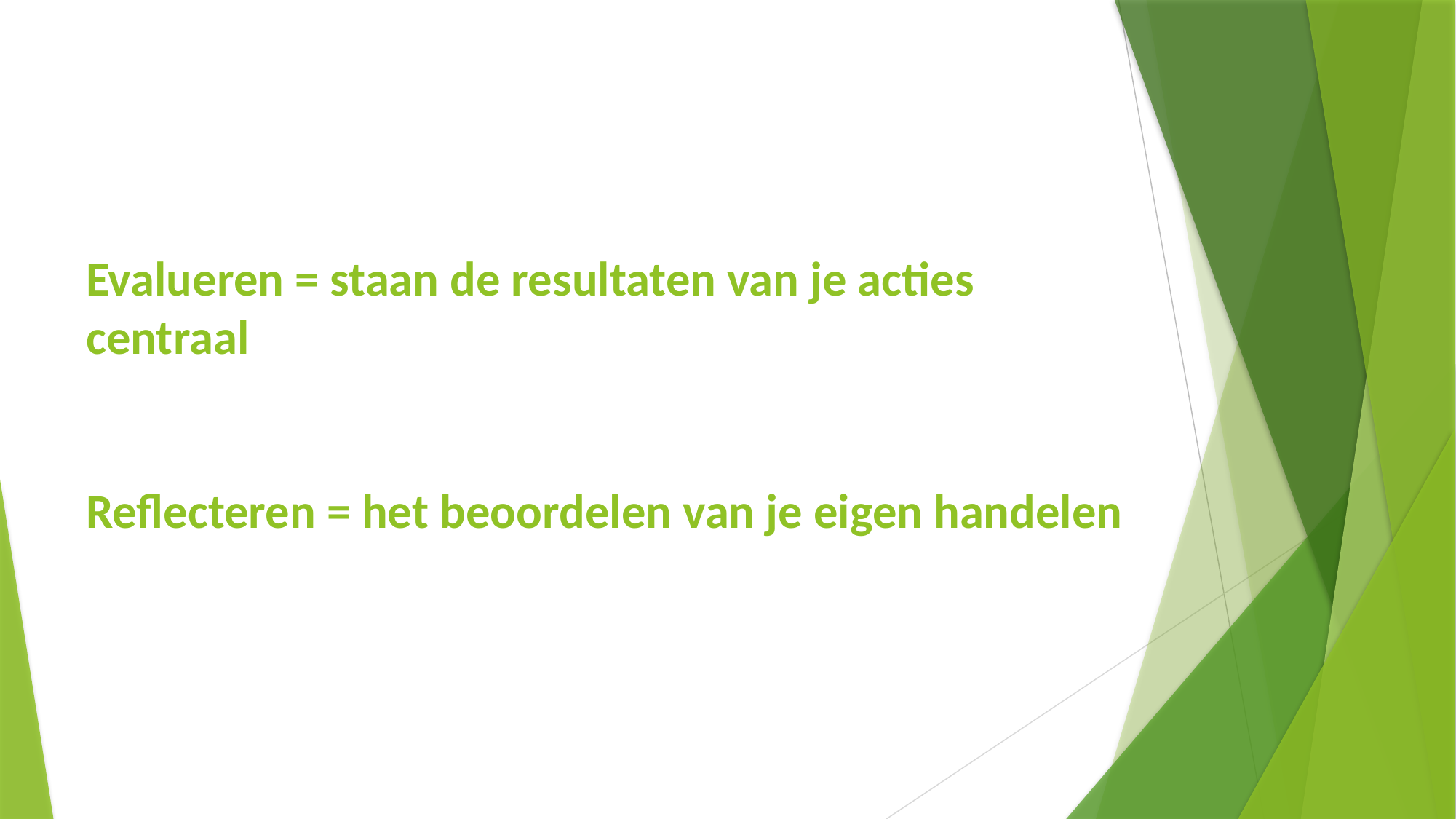

Evalueren = staan de resultaten van je acties centraal

Reflecteren = het beoordelen van je eigen handelen